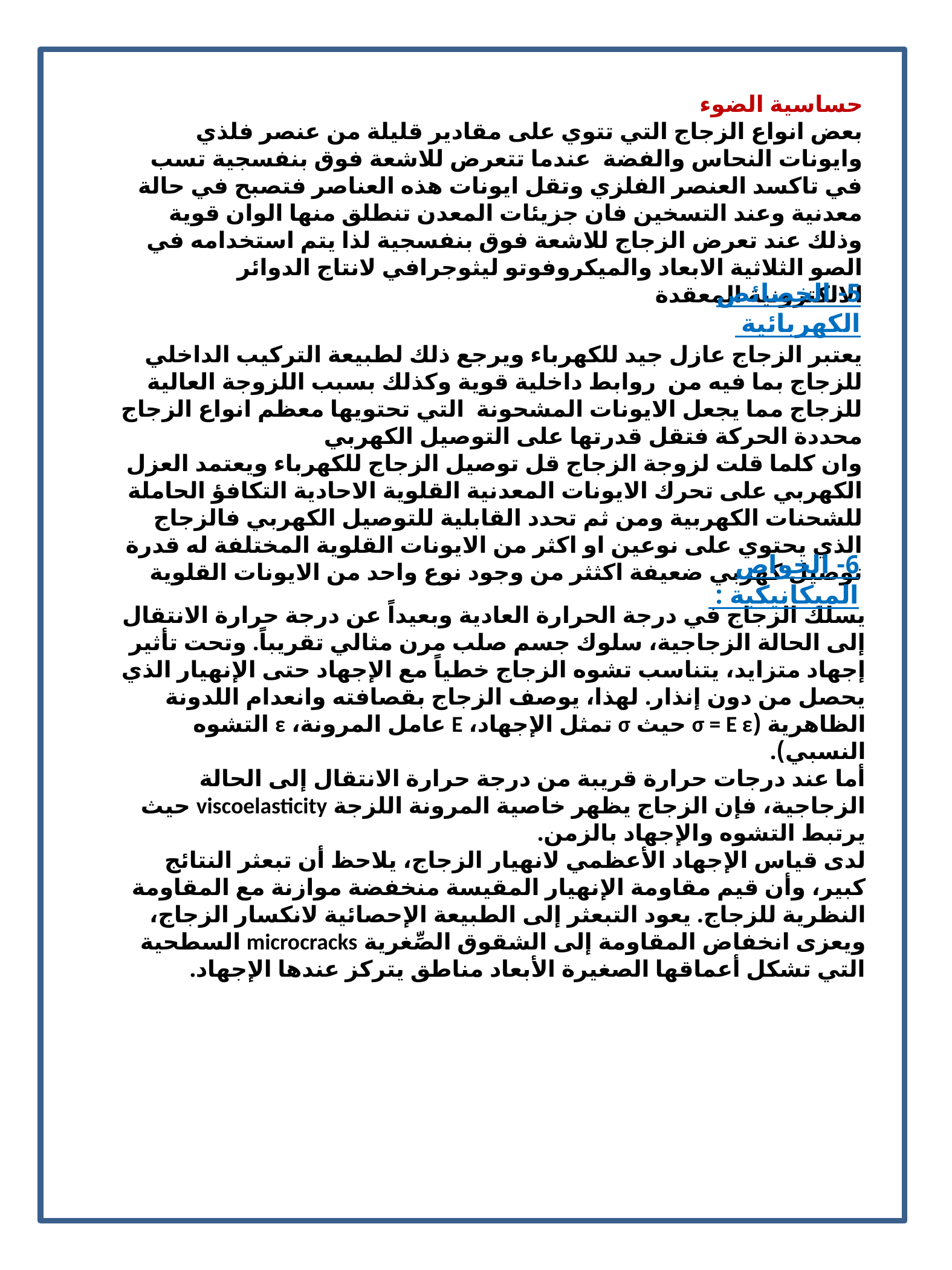

حساسية الضوء
بعض انواع الزجاج التي تتوي على مقادير قليلة من عنصر فلذي وايونات النحاس والفضة  عندما تتعرض للاشعة فوق بنفسجية تسب في تاكسد العنصر الفلزي وتقل ايونات هذه العناصر فتصبح في حالة معدنية وعند التسخين فان جزيئات المعدن تنطلق منها الوان قوية وذلك عند تعرض الزجاج للاشعة فوق بنفسجية لذا يتم استخدامه في الصو الثلاثية الابعاد والميكروفوتو ليثوجرافي لانتاج الدوائر الالكترونية المعقدة
5- الخصائص الكهربائية
يعتبر الزجاج عازل جيد للكهرباء ويرجع ذلك لطبيعة التركيب الداخلي للزجاج بما فيه من  روابط داخلية قوية وكذلك بسبب اللزوجة العالية للزجاج مما يجعل الايونات المشحونة  التي تحتويها معظم انواع الزجاج محددة الحركة فتقل قدرتها على التوصيل الكهربي
وان كلما قلت لزوجة الزجاج قل توصيل الزجاج للكهرباء ويعتمد العزل الكهربي على تحرك الايونات المعدنية القلوية الاحادية التكافؤ الحاملة للشحنات الكهربية ومن ثم تحدد القابلية للتوصيل الكهربي فالزجاج الذي يحتوي على نوعين او اكثر من الايونات القلوية المختلفة له قدرة توصيل كهربي ضعيفة اكثثر من وجود نوع واحد من الايونات القلوية
6- الخواص الميكانيكية :
يسلك الزجاج في درجة الحرارة العادية وبعيداً عن درجة حرارة الانتقال إلى الحالة الزجاجية، سلوك جسم صلب مرن مثالي تقريباً. وتحت تأثير إجهاد متزايد، يتناسب تشوه الزجاج خطياً مع الإجهاد حتى الإنهيار الذي يحصل من دون إنذار. لهذا، يوصف الزجاج بقصافته وانعدام اللدونة الظاهرية (σ = E ε حيث σ تمثل الإجهاد، E عامل المرونة، ε التشوه النسبي).
أما عند درجات حرارة قريبة من درجة حرارة الانتقال إلى الحالة الزجاجية، فإن الزجاج يظهر خاصية المرونة اللزجة viscoelasticity حيث يرتبط التشوه والإجهاد بالزمن.
لدى قياس الإجهاد الأعظمي لانهيار الزجاج، يلاحظ أن تبعثر النتائج كبير، وأن قيم مقاومة الإنهيار المقيسة منخفضة موازنة مع المقاومة النظرية للزجاج. يعود التبعثر إلى الطبيعة الإحصائية لانكسار الزجاج، ويعزى انخفاض المقاومة إلى الشقوق الصِّغرية microcracks السطحية التي تشكل أعماقها الصغيرة الأبعاد مناطق يتركز عندها الإجهاد.